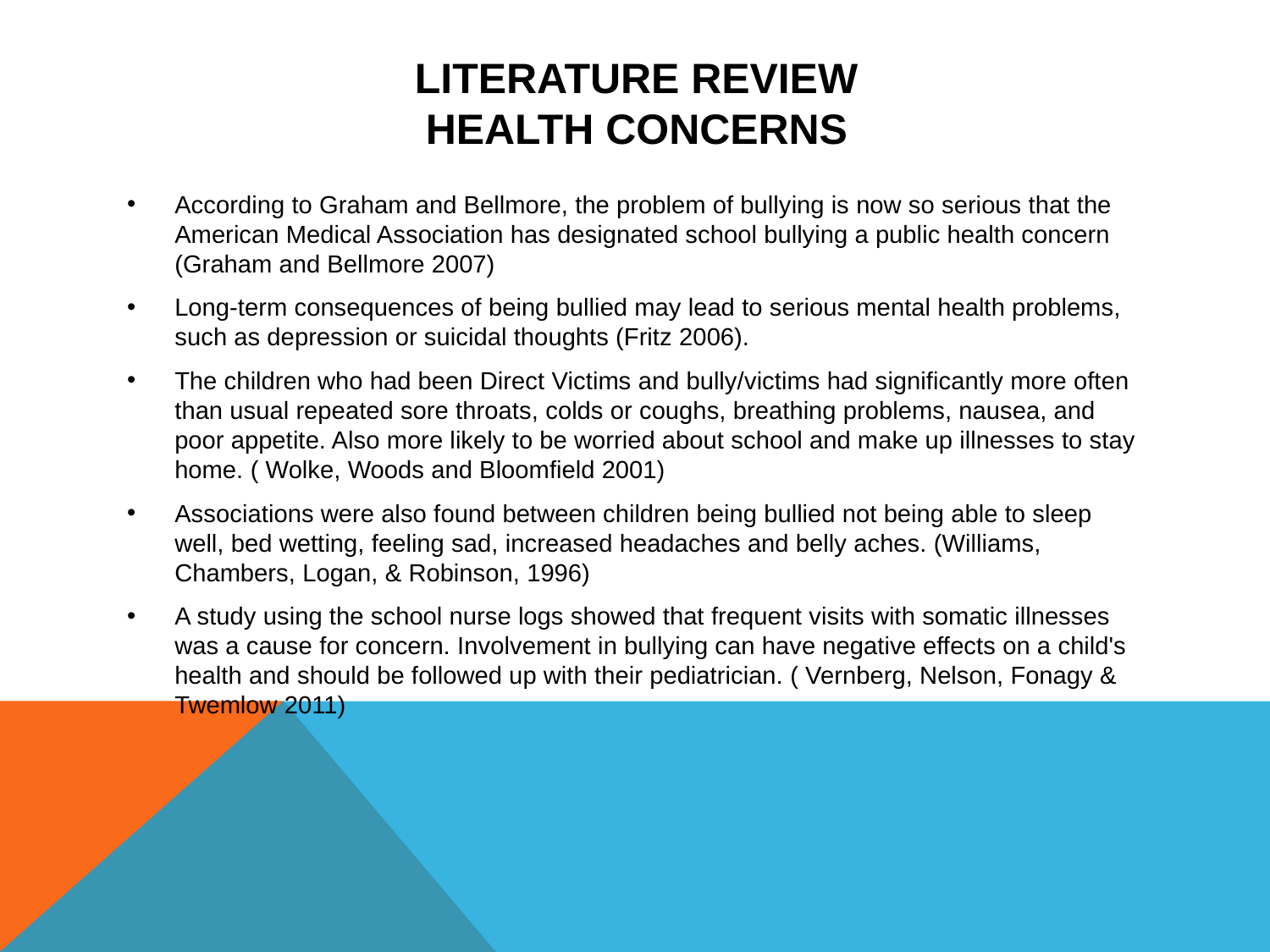

# Literature review Health Concerns

According to Graham and Bellmore, the problem of bullying is now so serious that the American Medical Association has designated school bullying a public health concern (Graham and Bellmore 2007)
Long-term consequences of being bullied may lead to serious mental health problems, such as depression or suicidal thoughts (Fritz 2006).
The children who had been Direct Victims and bully/victims had significantly more often than usual repeated sore throats, colds or coughs, breathing problems, nausea, and poor appetite. Also more likely to be worried about school and make up illnesses to stay home. ( Wolke, Woods and Bloomfield 2001)
Associations were also found between children being bullied not being able to sleep well, bed wetting, feeling sad, increased headaches and belly aches. (Williams, Chambers, Logan, & Robinson, 1996)
A study using the school nurse logs showed that frequent visits with somatic illnesses was a cause for concern. Involvement in bullying can have negative effects on a child's health and should be followed up with their pediatrician. ( Vernberg, Nelson, Fonagy & Twemlow 2011)